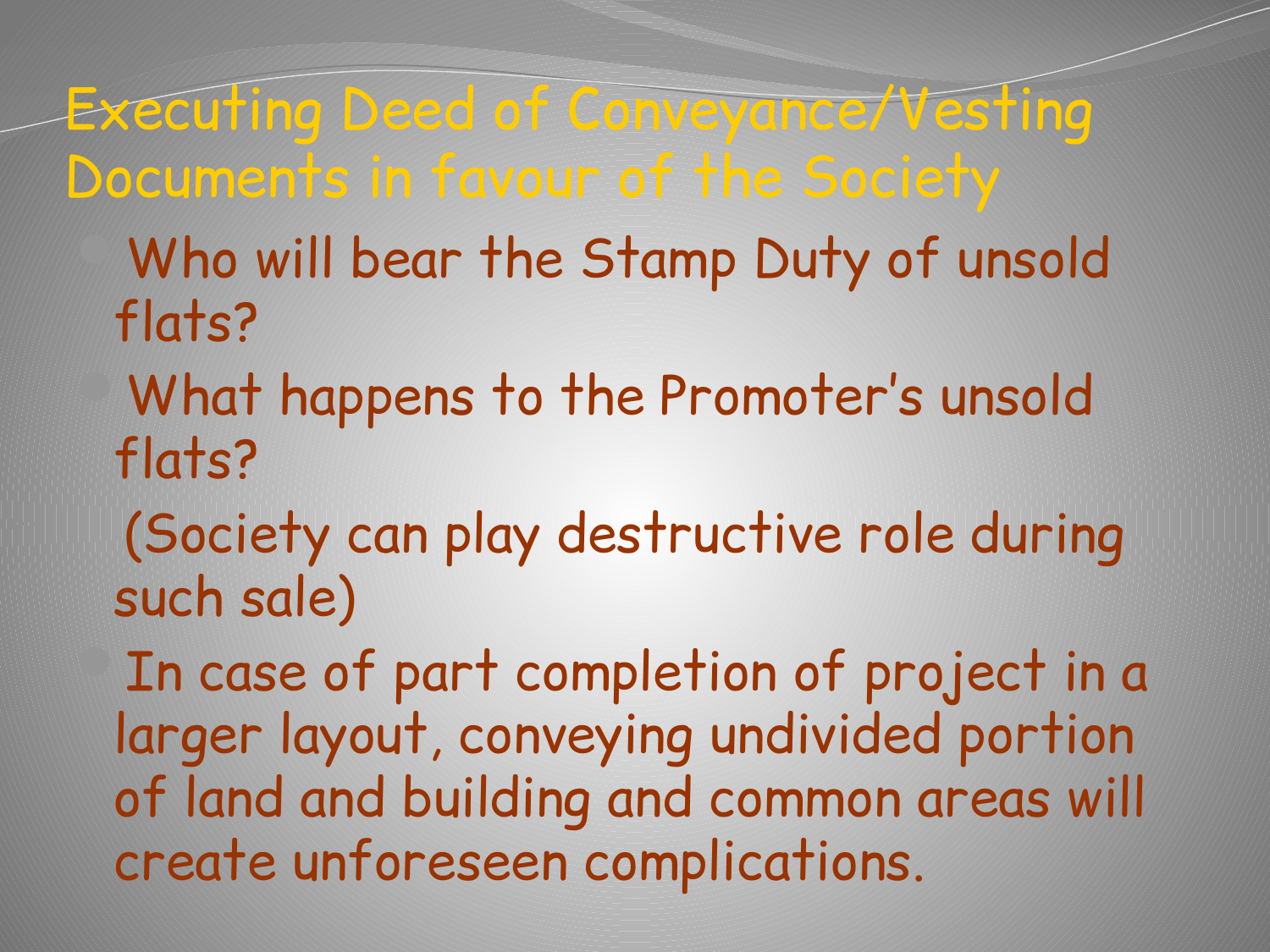

# Executing Deed of Conveyance/Vesting Documents in favour of the Society
Who will bear the Stamp Duty of unsold flats?
What happens to the Promoter’s unsold flats?
   (Society can play destructive role during such sale)
In case of part completion of project in a larger layout, conveying undivided portion of land and building and common areas will create unforeseen complications.